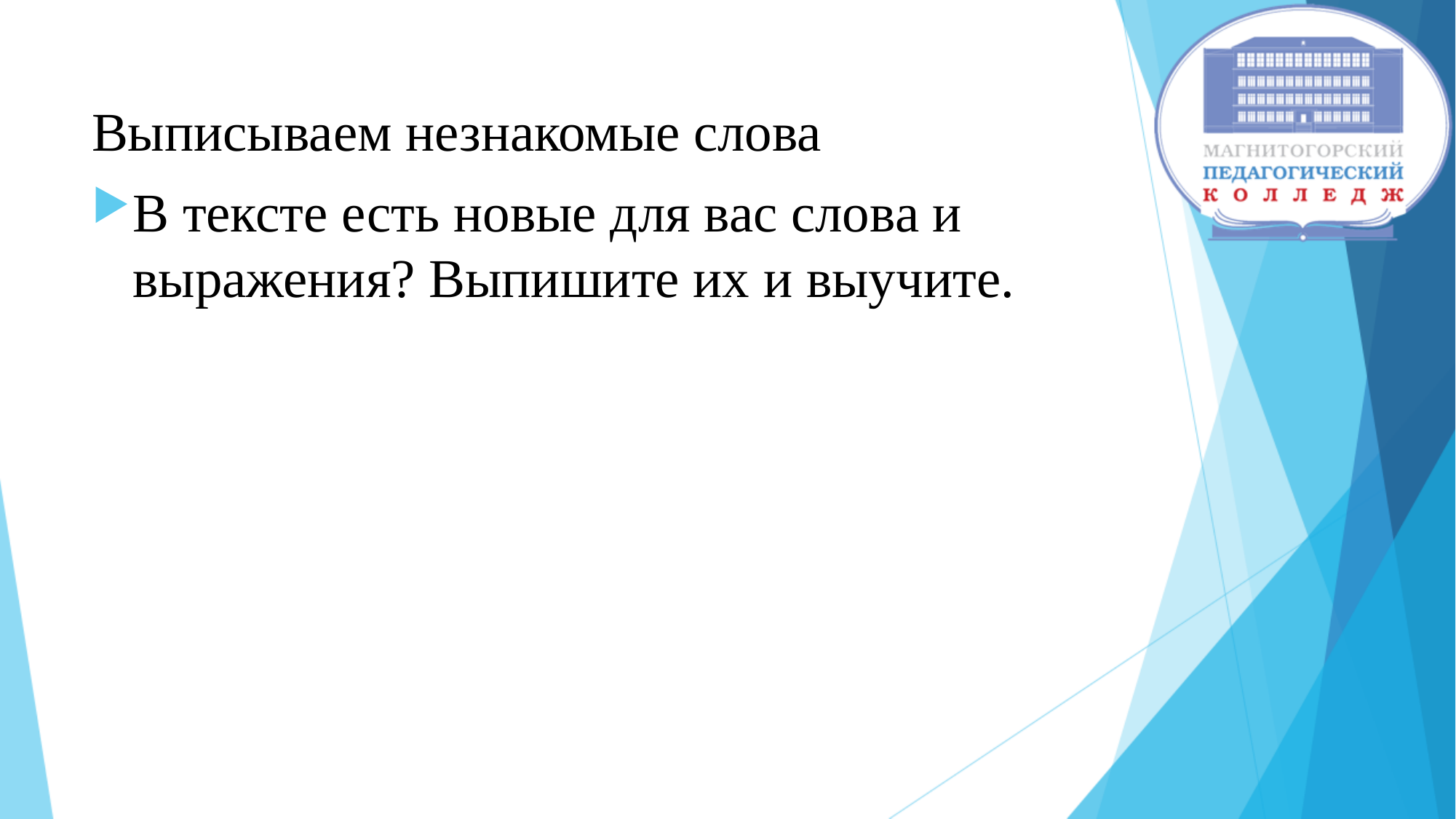

Выписываем незнакомые слова
В тексте есть новые для вас слова и выражения? Выпишите их и выучите.